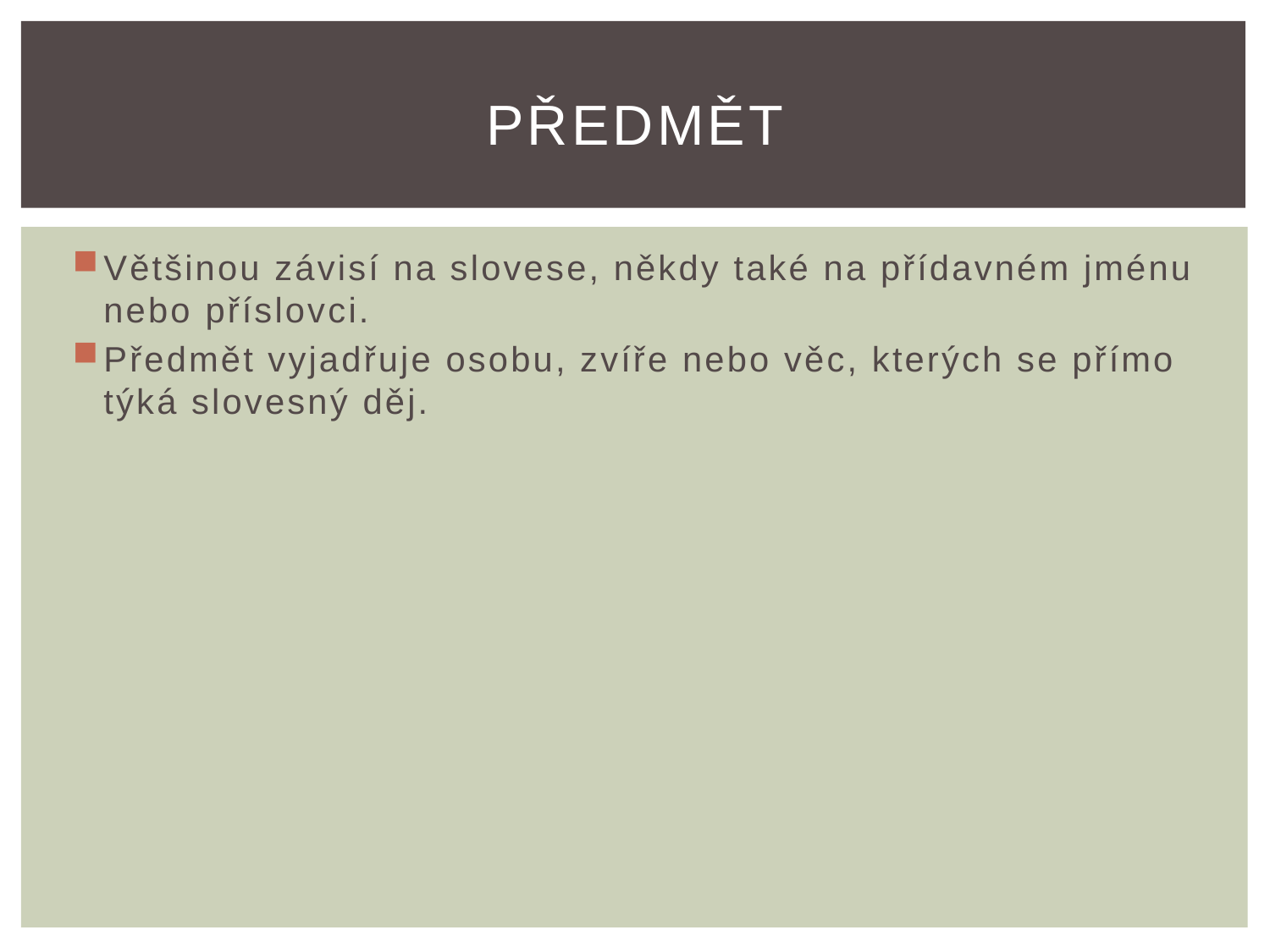

# předmět
Většinou závisí na slovese, někdy také na přídavném jménu nebo příslovci.
Předmět vyjadřuje osobu, zvíře nebo věc, kterých se přímo týká slovesný děj.